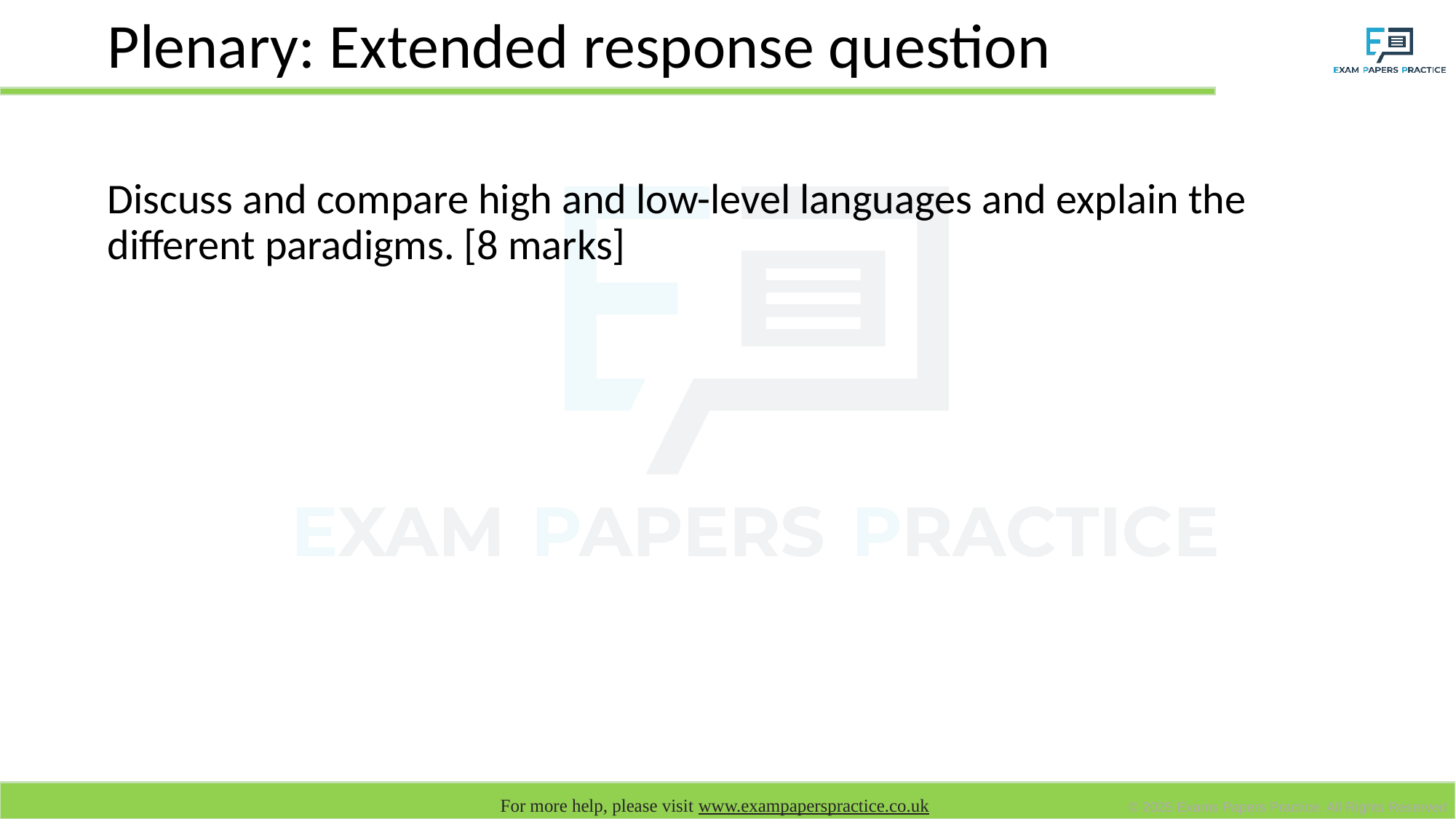

# Plenary: Extended response question
Discuss and compare high and low-level languages and explain the different paradigms. [8 marks]